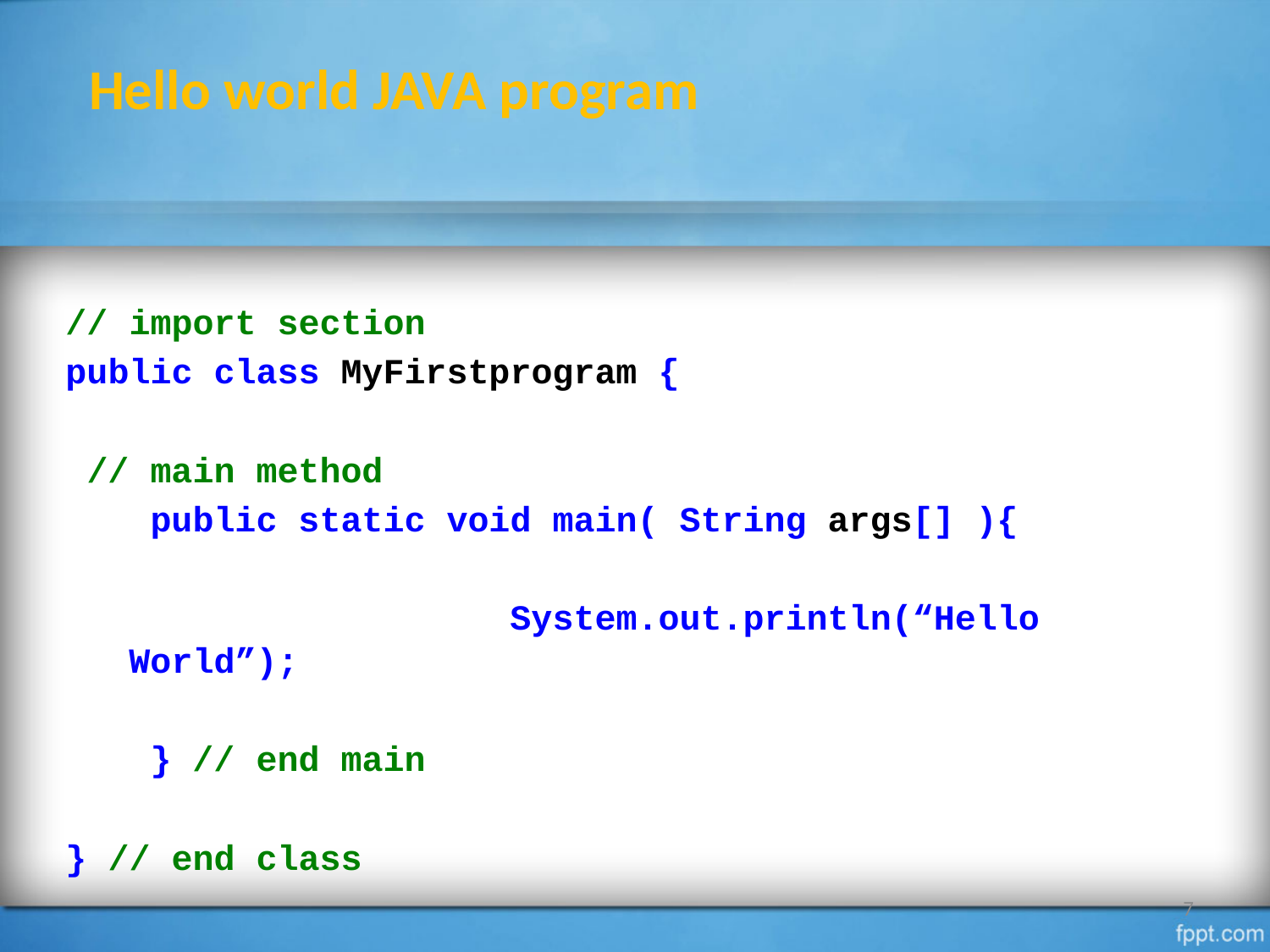

# Hello world JAVA program

// import section
public class MyFirstprogram {

 // main method
    public static void main( String args[] ){

				System.out.println(“Hello World”);

    } // end main

} // end class
7